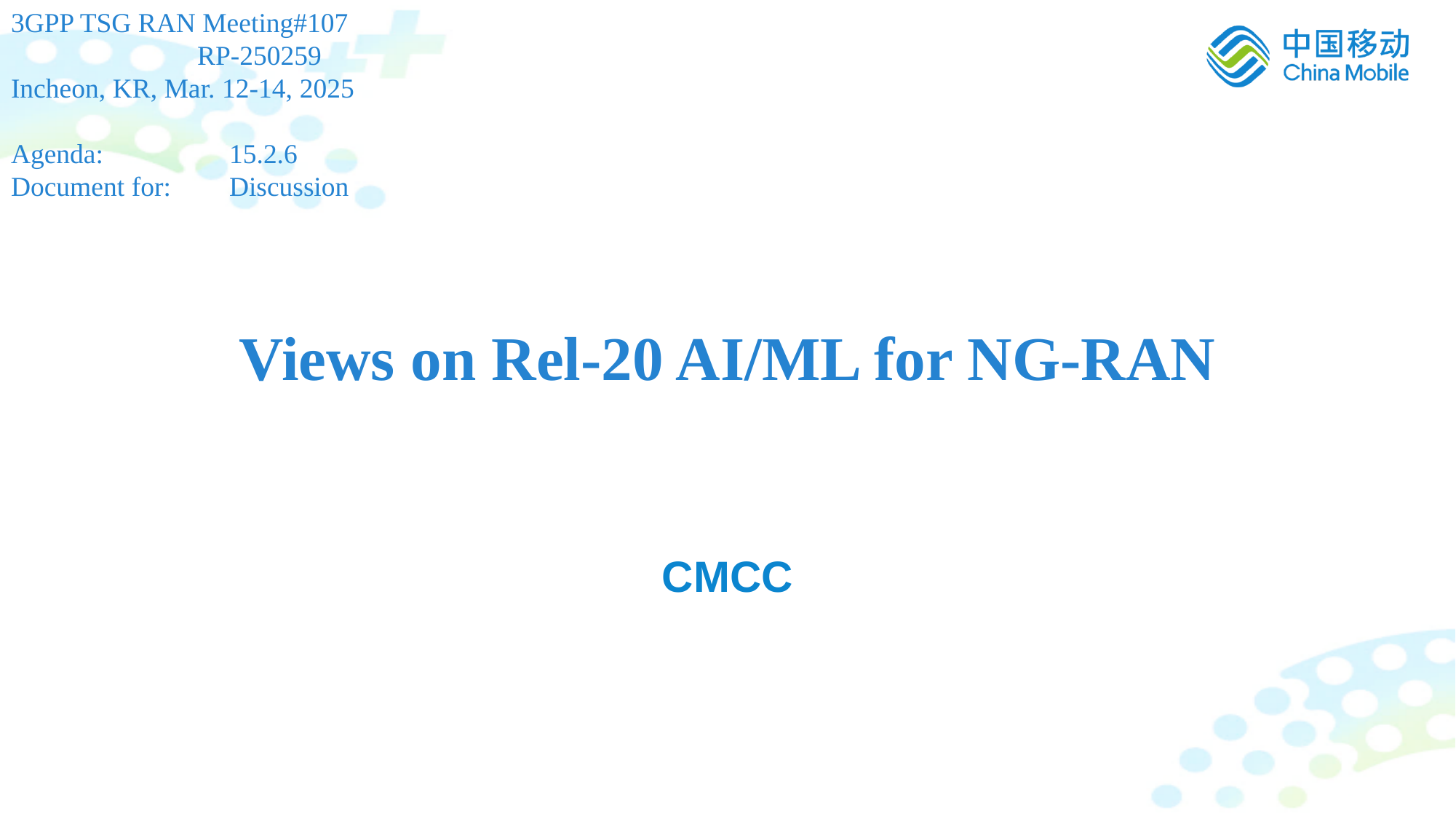

3GPP TSG RAN Meeting#107							                                          RP-250259
Incheon, KR, Mar. 12-14, 2025

Agenda: 		15.2.6
Document for:	Discussion
# Views on Rel-20 AI/ML for NG-RAN CMCC